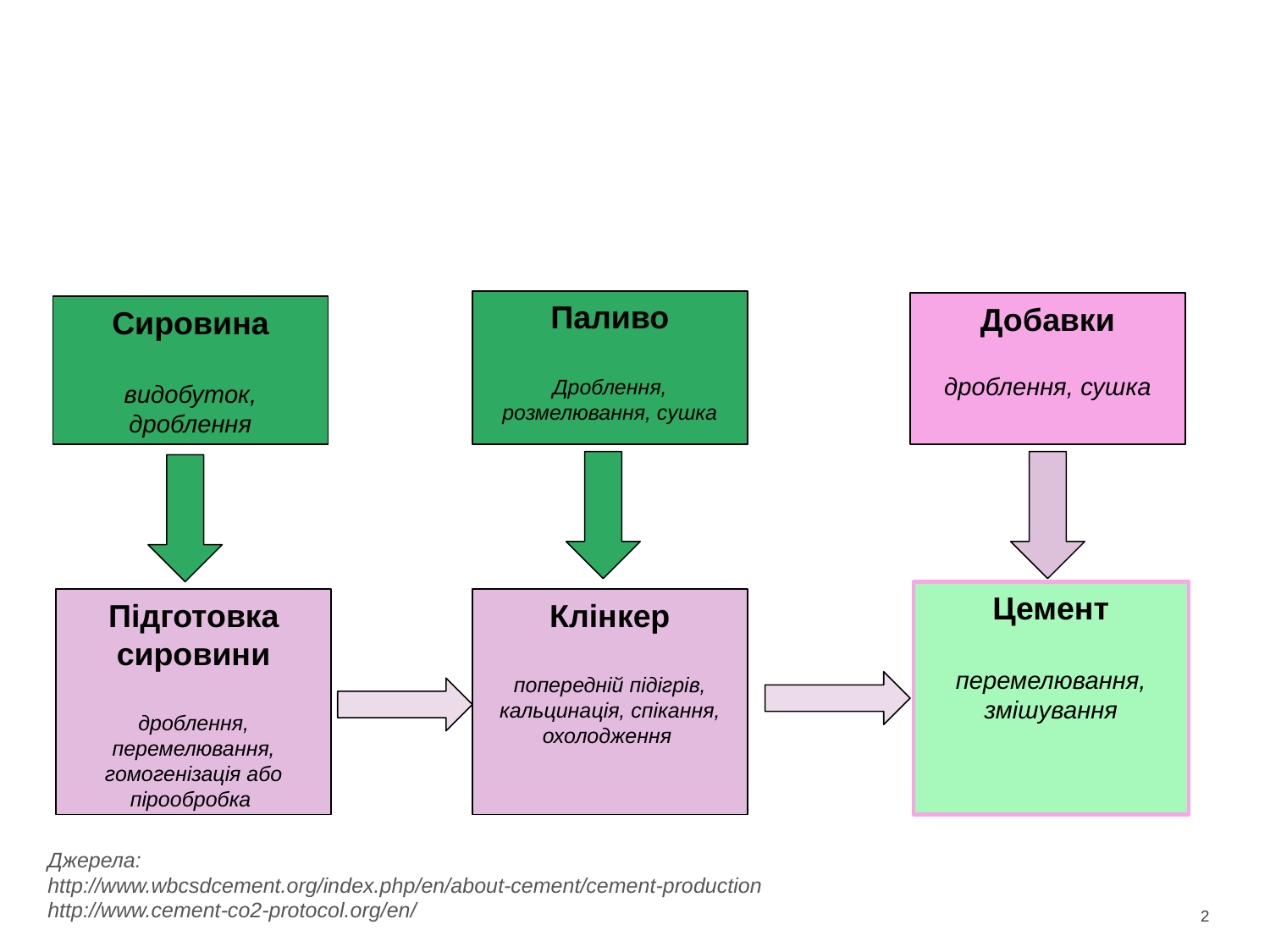

Паливо

Дроблення, розмелювання, сушка

Добавки
дроблення, сушка
Сировина

видобуток, дроблення

Цемент

перемелювання, змішування

Підготовка сировини

дроблення, перемелювання, гомогенізація або пірообробка
Клінкер
попередній підігрів, кальцинація, спікання, охолодження

Джерела:
http://www.wbcsdcement.org/index.php/en/about-cement/cement-production
http://www.cement-co2-protocol.org/en/
2